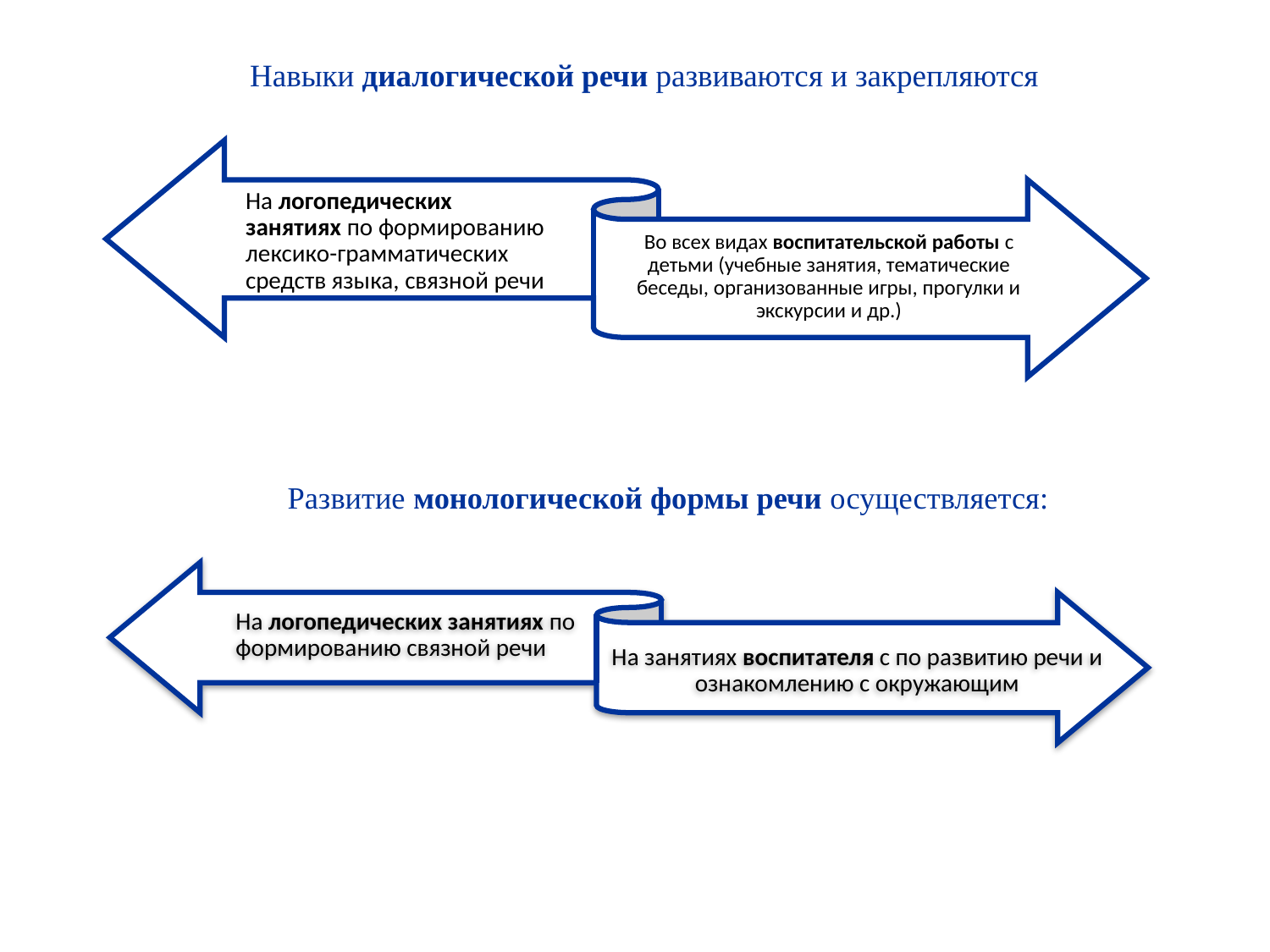

# Навыки диалогической речи развиваются и закрепляются
На логопедических занятиях по формированию лексико-грамматических средств языка, связной речи
Во всех видах воспитательской работы с детьми (учебные занятия, тематические беседы, организованные игры, прогулки и экскурсии и др.)
Развитие монологической формы речи осуществляется:
На логопедических занятиях по формированию связной речи
На занятиях воспитателя с по развитию речи и ознакомлению с окружающим